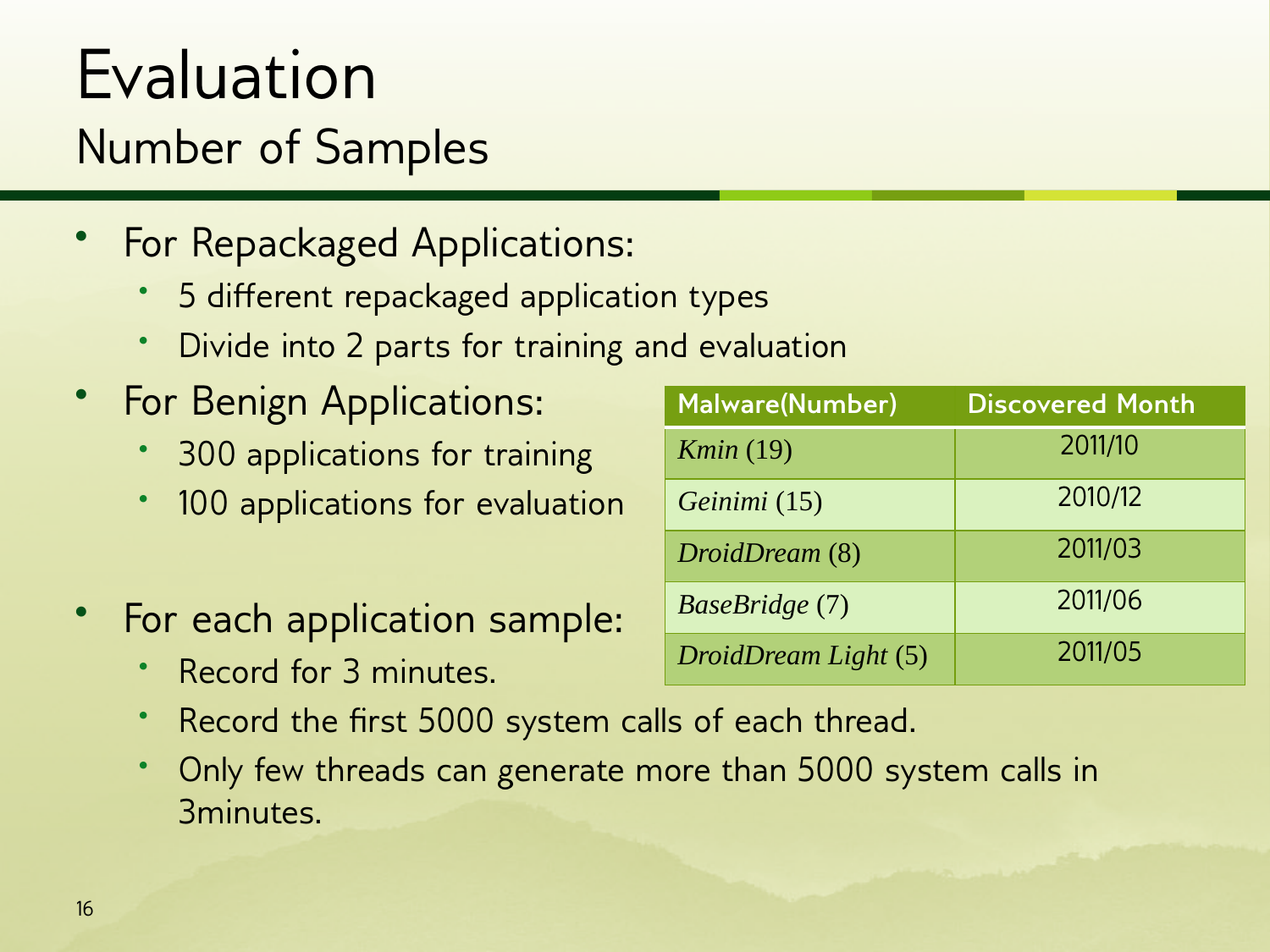

# Evaluation Number of Samples
For Repackaged Applications:
5 different repackaged application types
Divide into 2 parts for training and evaluation
For Benign Applications:
300 applications for training
100 applications for evaluation

For each application sample:
Record for 3 minutes.
Record the first 5000 system calls of each thread.
Only few threads can generate more than 5000 system calls in 3minutes.

| Malware(Number) | Discovered Month |
| --- | --- |
| Kmin (19) | 2011/10 |
| Geinimi (15) | 2010/12 |
| DroidDream (8) | 2011/03 |
| BaseBridge (7) | 2011/06 |
| DroidDream Light (5) | 2011/05 |
16